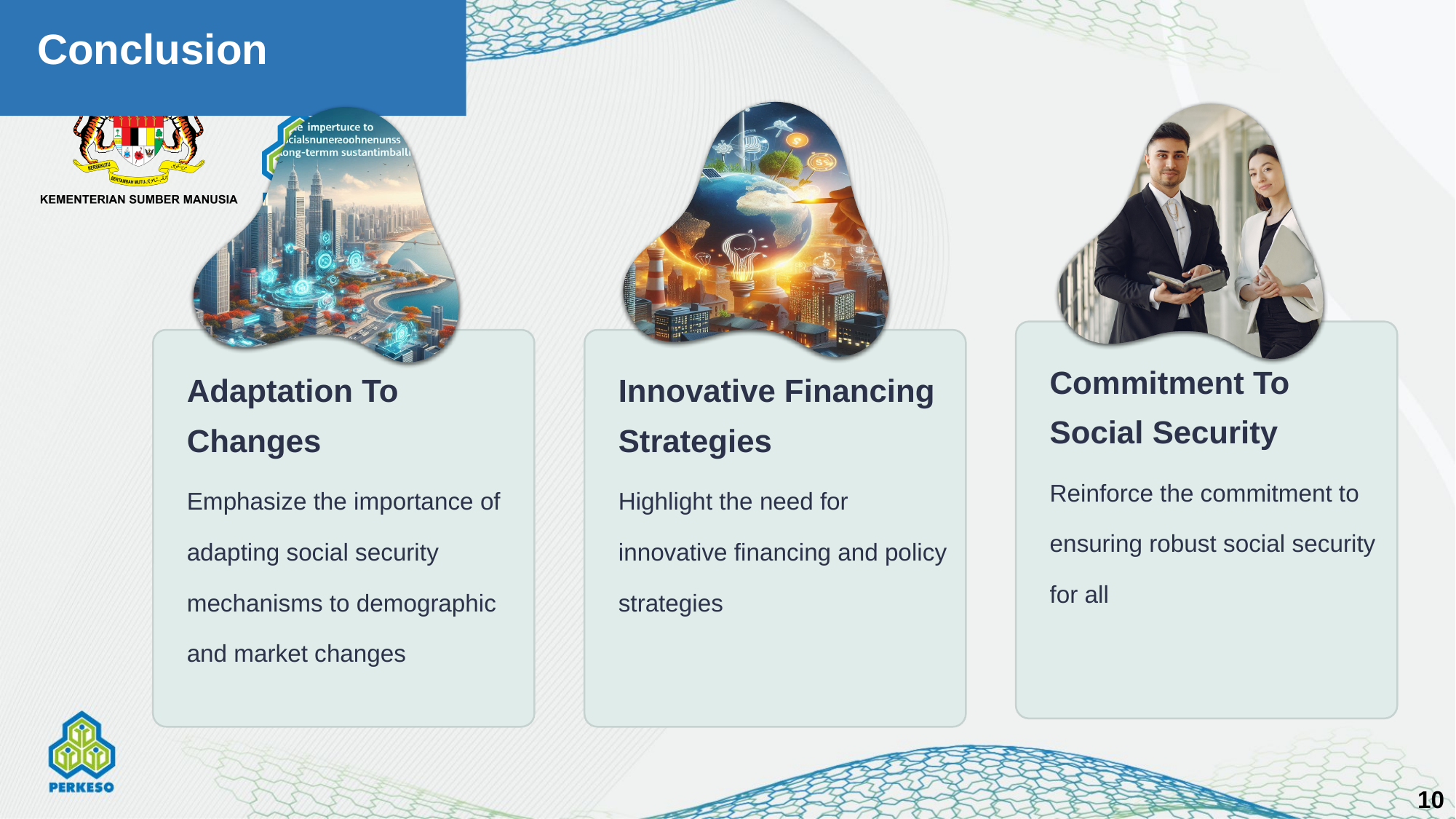

# Conclusion

Commitment To
Social Security
Reinforce the commitment to ensuring robust social security for all

Adaptation To
Changes
Emphasize the importance of adapting social security mechanisms to demographic and market changes

Innovative Financing
Strategies
Highlight the need for innovative financing and policy strategies
10